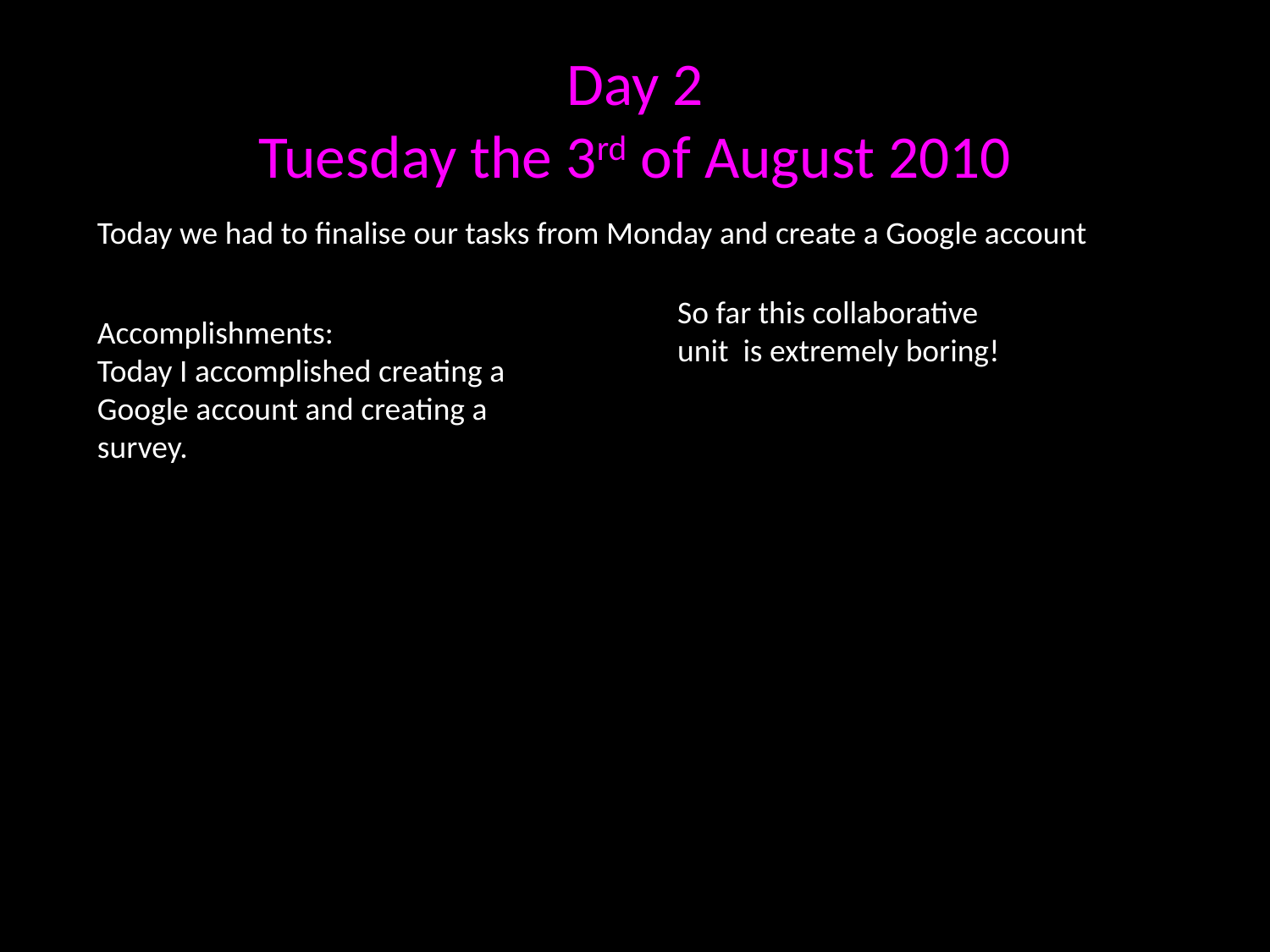

# Day 2 Tuesday the 3rd of August 2010
Today we had to finalise our tasks from Monday and create a Google account
So far this collaborative unit  is extremely boring!
Accomplishments:
Today I accomplished creating a Google account and creating a survey.